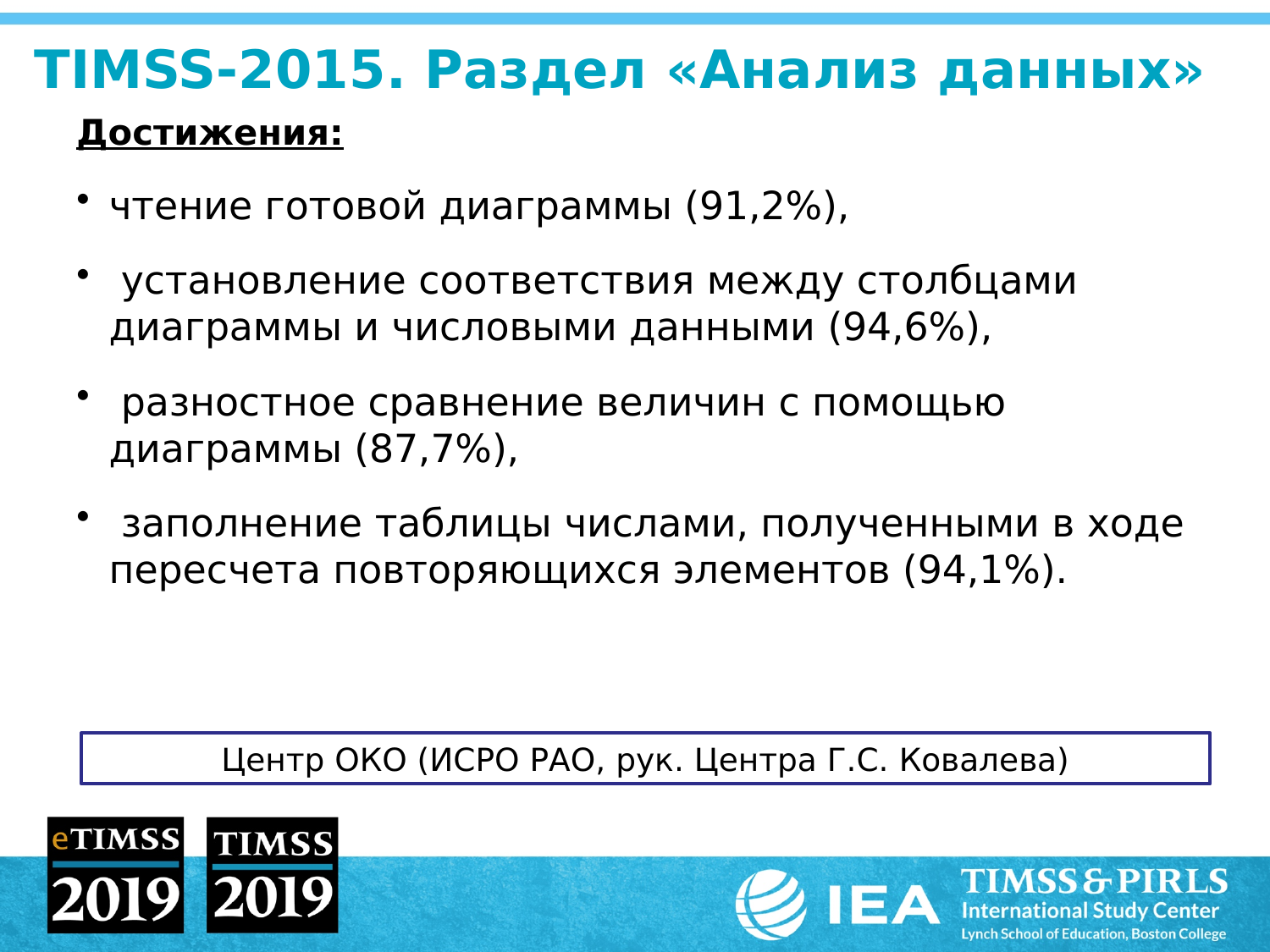

5
# TIMSS-2015. Раздел «Анализ данных»
Достижения:
чтение готовой диаграммы (91,2%),
 установление соответствия между столбцами диаграммы и числовыми данными (94,6%),
 разностное сравнение величин с помощью диаграммы (87,7%),
 заполнение таблицы числами, полученными в ходе пересчета повторяющихся элементов (94,1%).

Центр ОКО (ИСРО РАО, рук. Центра Г.С. Ковалева)